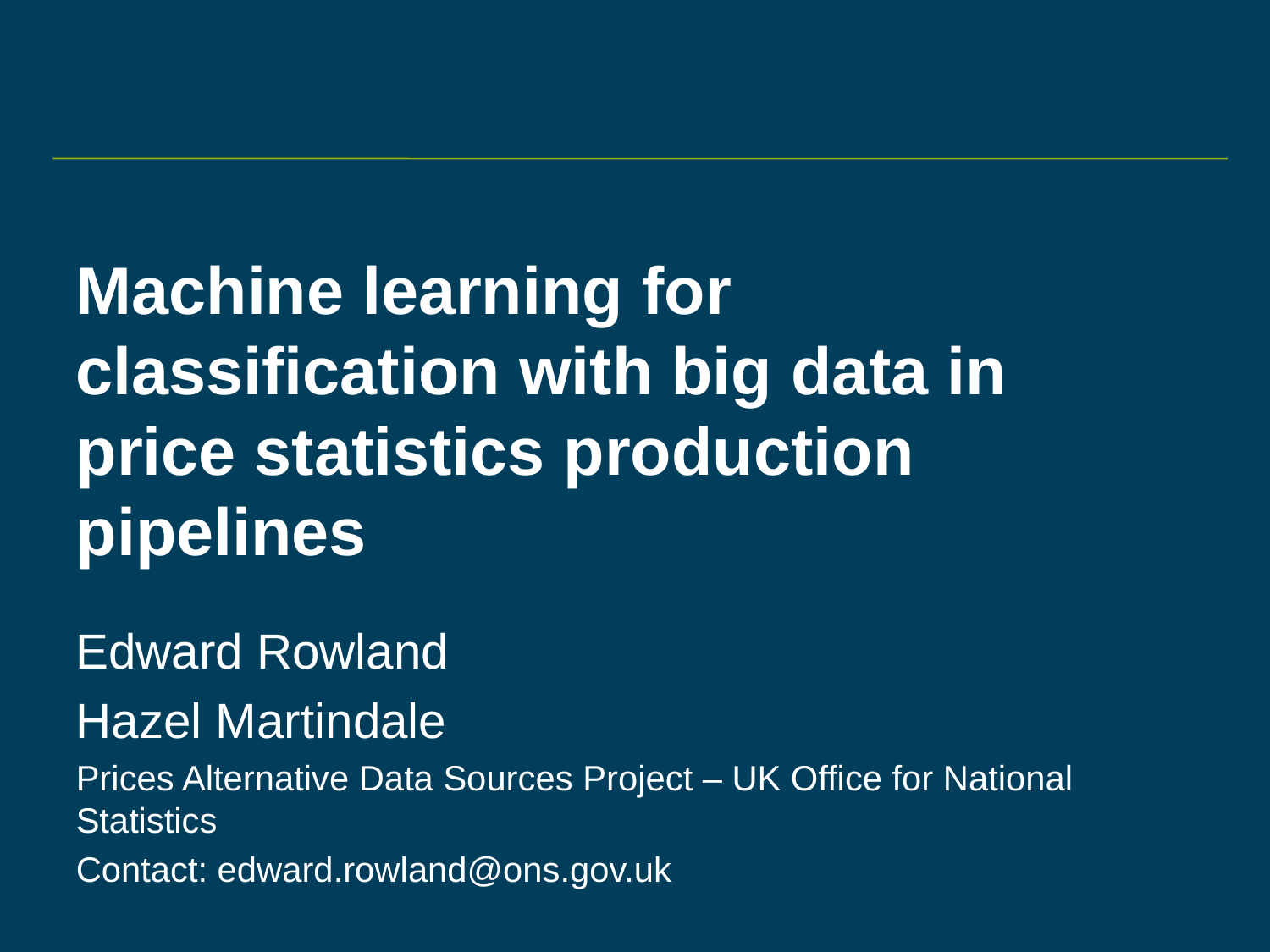

Machine learning for classification with big data in price statistics production pipelines
Edward Rowland
Hazel Martindale
Prices Alternative Data Sources Project – UK Office for National Statistics
Contact: edward.rowland@ons.gov.uk